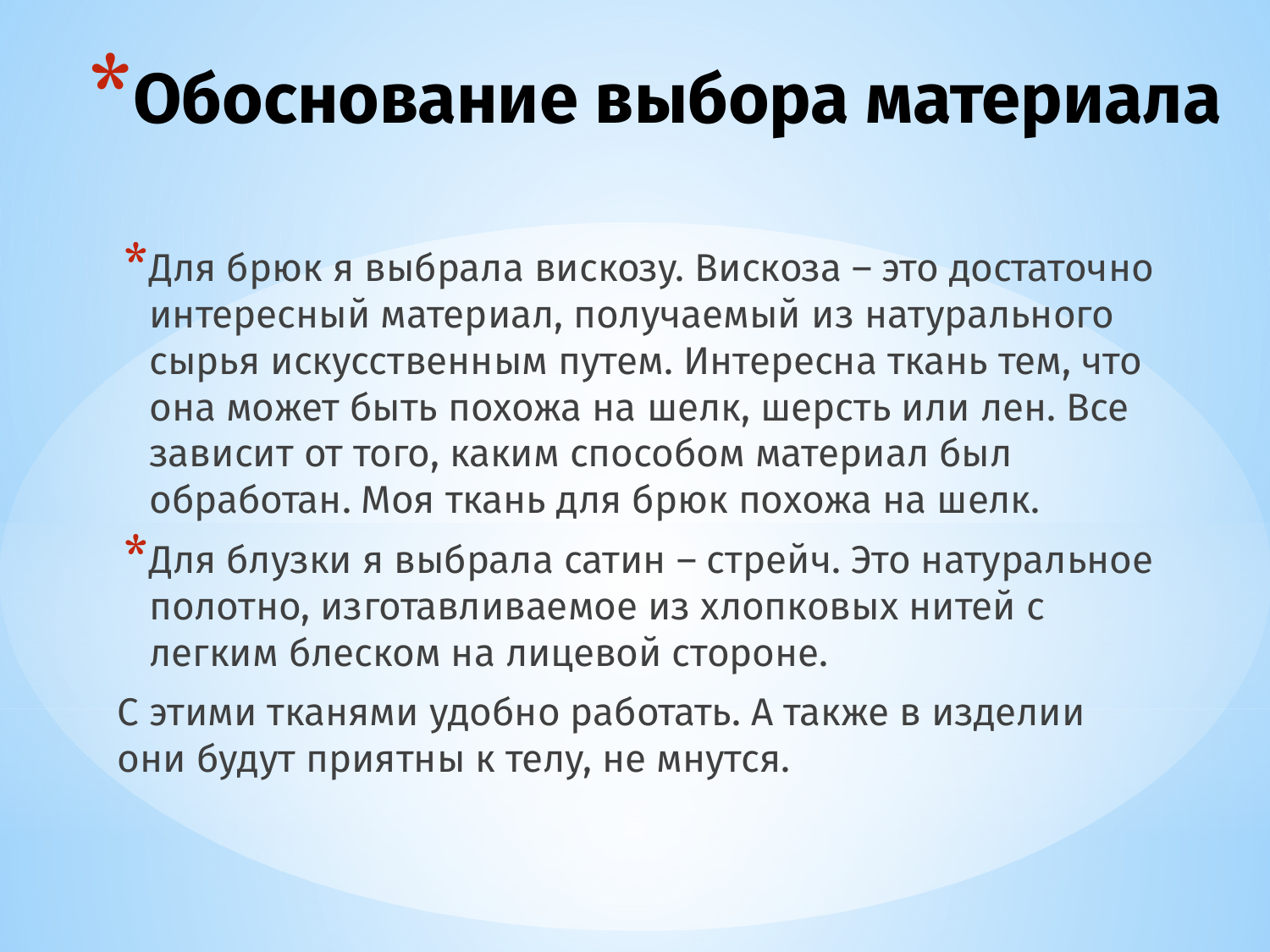

# Обоснование выбора материала
Для брюк я выбрала вискозу. Вискоза – это достаточно интересный материал, получаемый из натурального сырья искусственным путем. Интересна ткань тем, что она может быть похожа на шелк, шерсть или лен. Все зависит от того, каким способом материал был обработан. Моя ткань для брюк похожа на шелк.
Для блузки я выбрала сатин – стрейч. Это натуральное полотно, изготавливаемое из хлопковых нитей с легким блеском на лицевой стороне.
С этими тканями удобно работать. А также в изделии они будут приятны к телу, не мнутся.